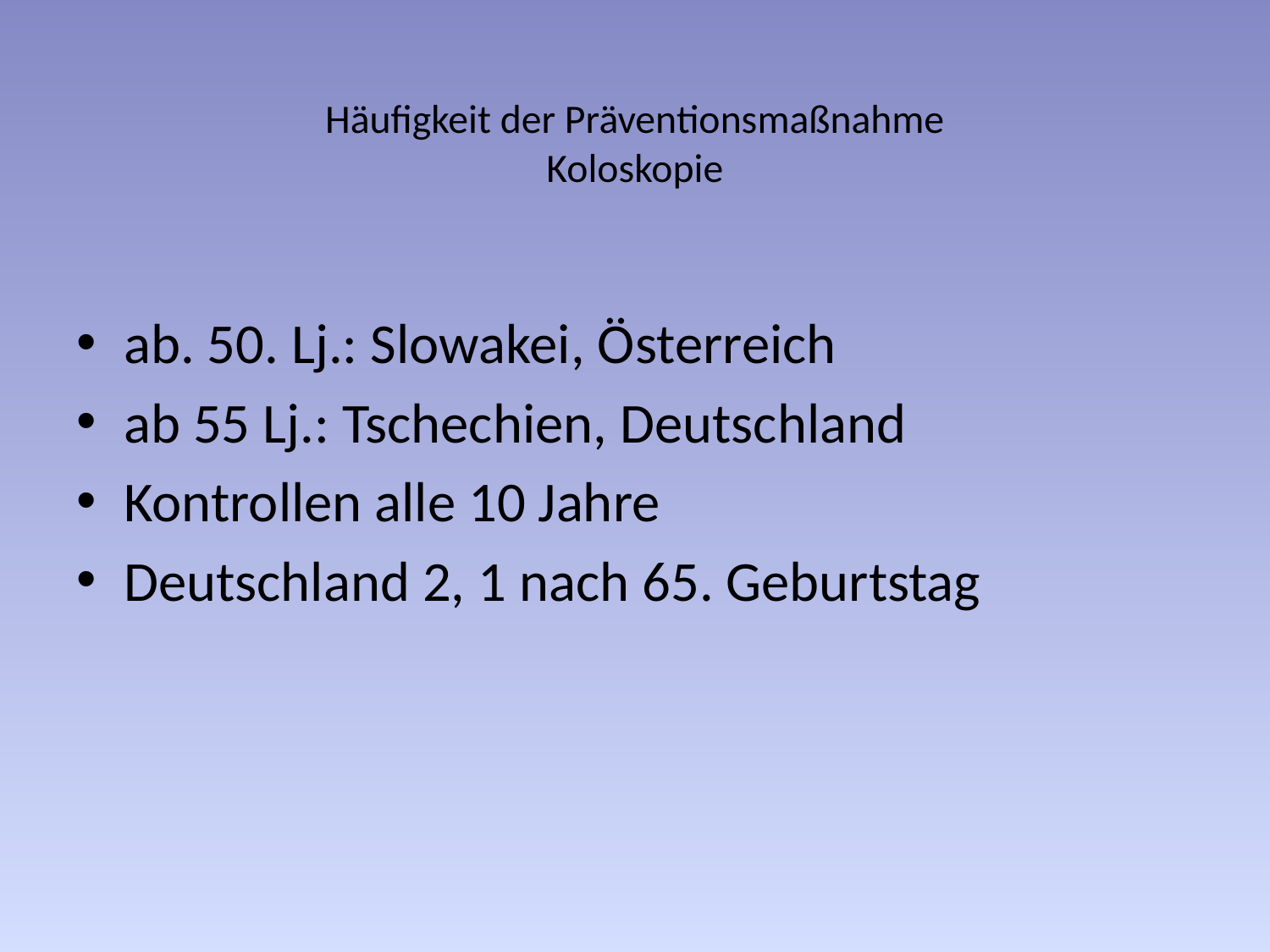

# Häufigkeit der Präventionsmaßnahme Koloskopie

ab. 50. Lj.: Slowakei, Österreich
ab 55 Lj.: Tschechien, Deutschland
Kontrollen alle 10 Jahre
Deutschland 2, 1 nach 65. Geburtstag